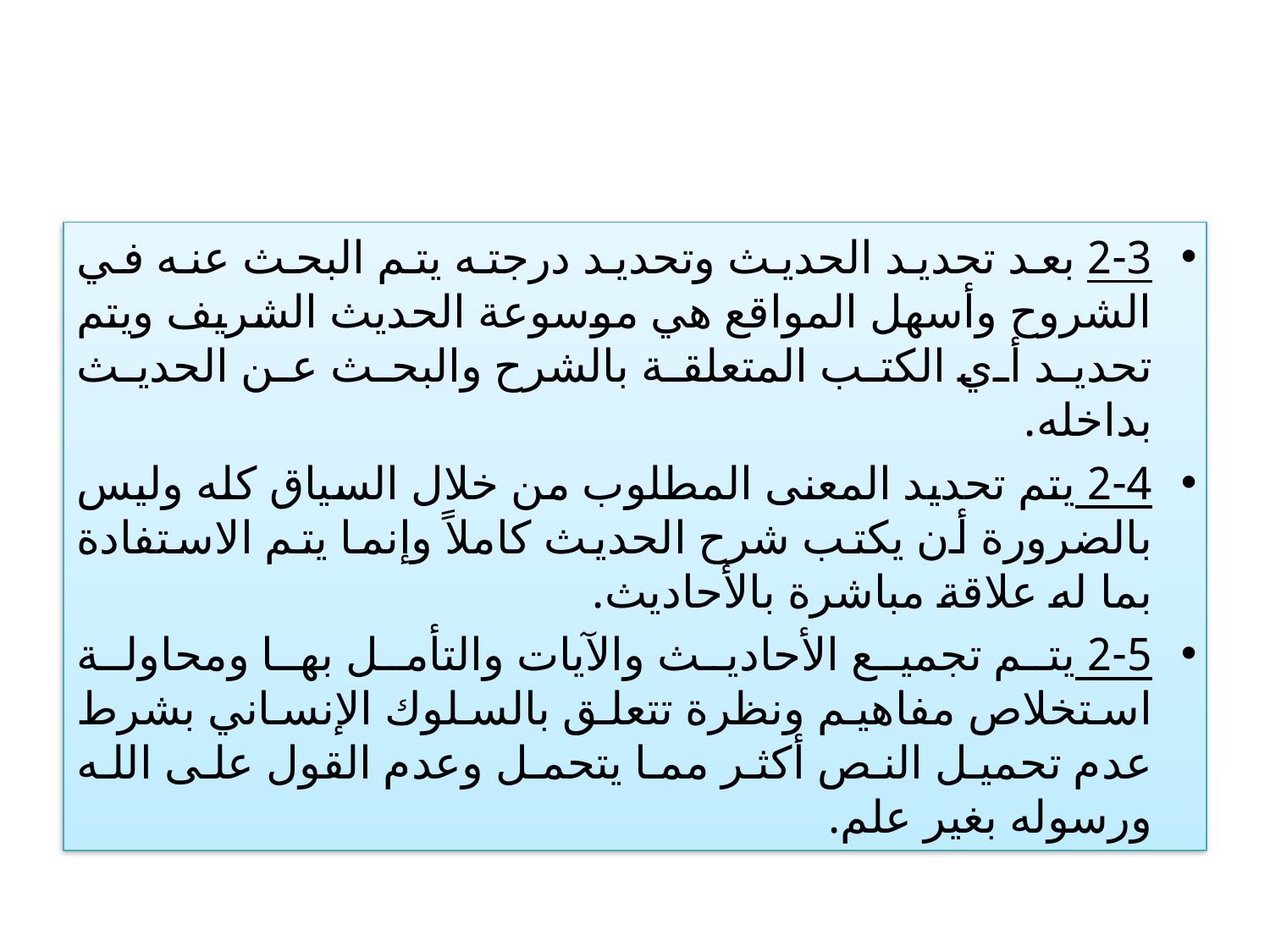

2-3 بعد تحديد الحديث وتحديد درجته يتم البحث عنه في الشروح وأسهل المواقع هي موسوعة الحديث الشريف ويتم تحديد أي الكتب المتعلقة بالشرح والبحث عن الحديث بداخله.
2-4 يتم تحديد المعنى المطلوب من خلال السياق كله وليس بالضرورة أن يكتب شرح الحديث كاملاً وإنما يتم الاستفادة بما له علاقة مباشرة بالأحاديث.
2-5 يتم تجميع الأحاديث والآيات والتأمل بها ومحاولة استخلاص مفاهيم ونظرة تتعلق بالسلوك الإنساني بشرط عدم تحميل النص أكثر مما يتحمل وعدم القول على الله ورسوله بغير علم.